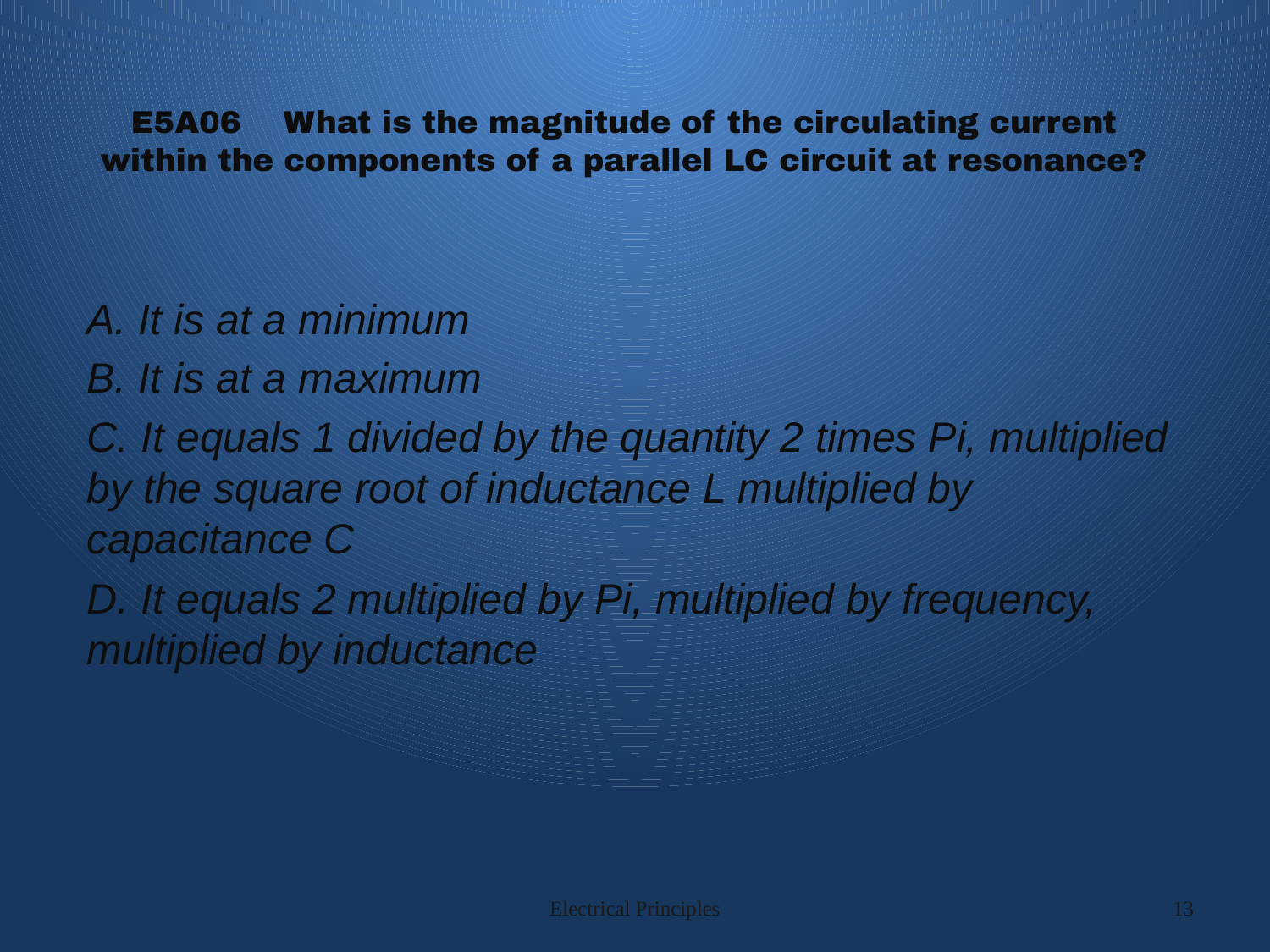

# E5A06    What is the magnitude of the circulating current within the components of a parallel LC circuit at resonance?
A. It is at a minimum
B. It is at a maximum
C. It equals 1 divided by the quantity 2 times Pi, multiplied by the square root of inductance L multiplied by capacitance C
D. It equals 2 multiplied by Pi, multiplied by frequency, multiplied by inductance
Electrical Principles
13